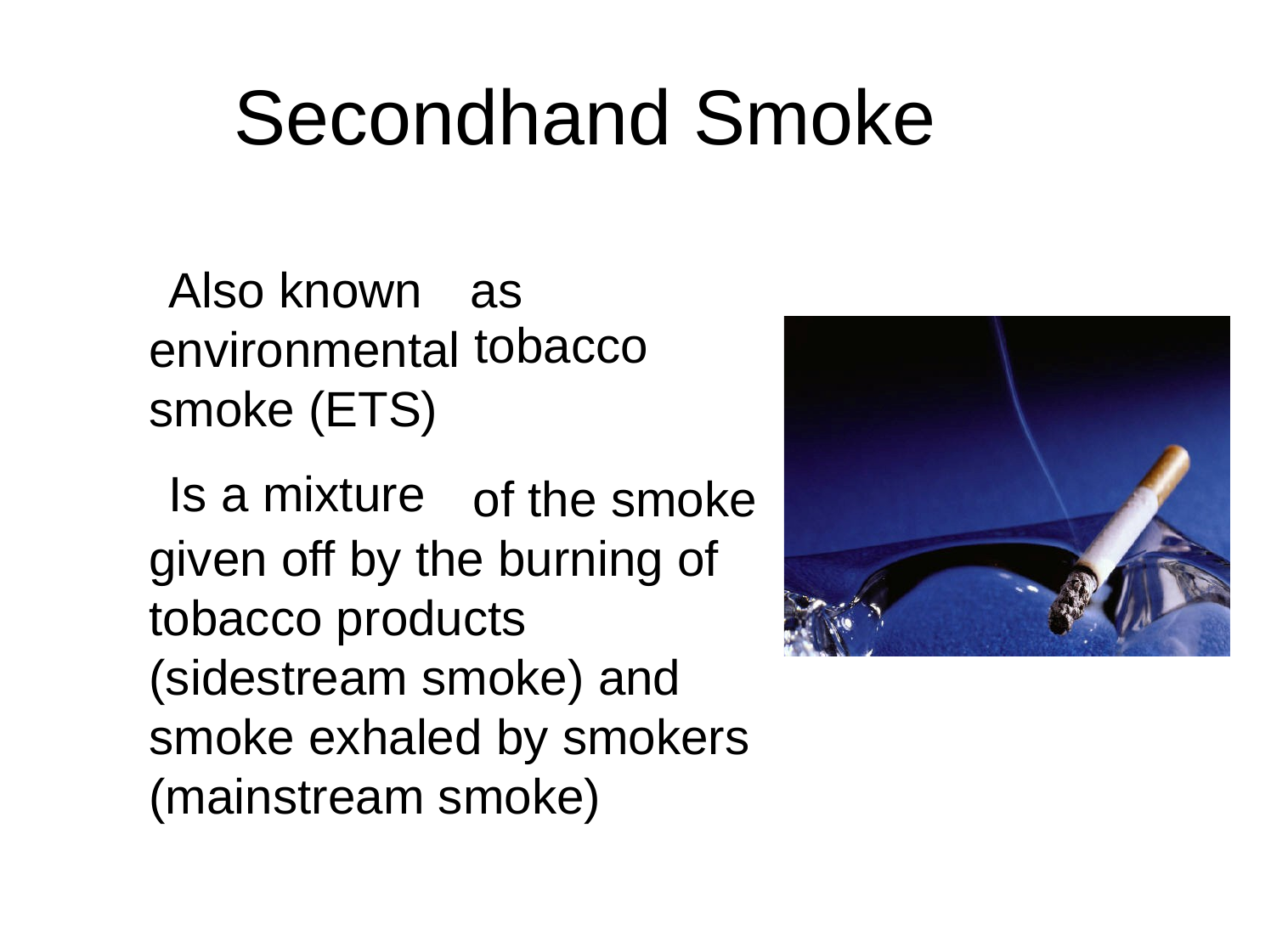

Secondhand
Smoke
  Also known
environmental smoke (ETS)
  Is a mixture
as
tobacco

of the smoke
given off by the burning of
tobacco products (sidestream smoke) and smoke exhaled by smokers (mainstream smoke)